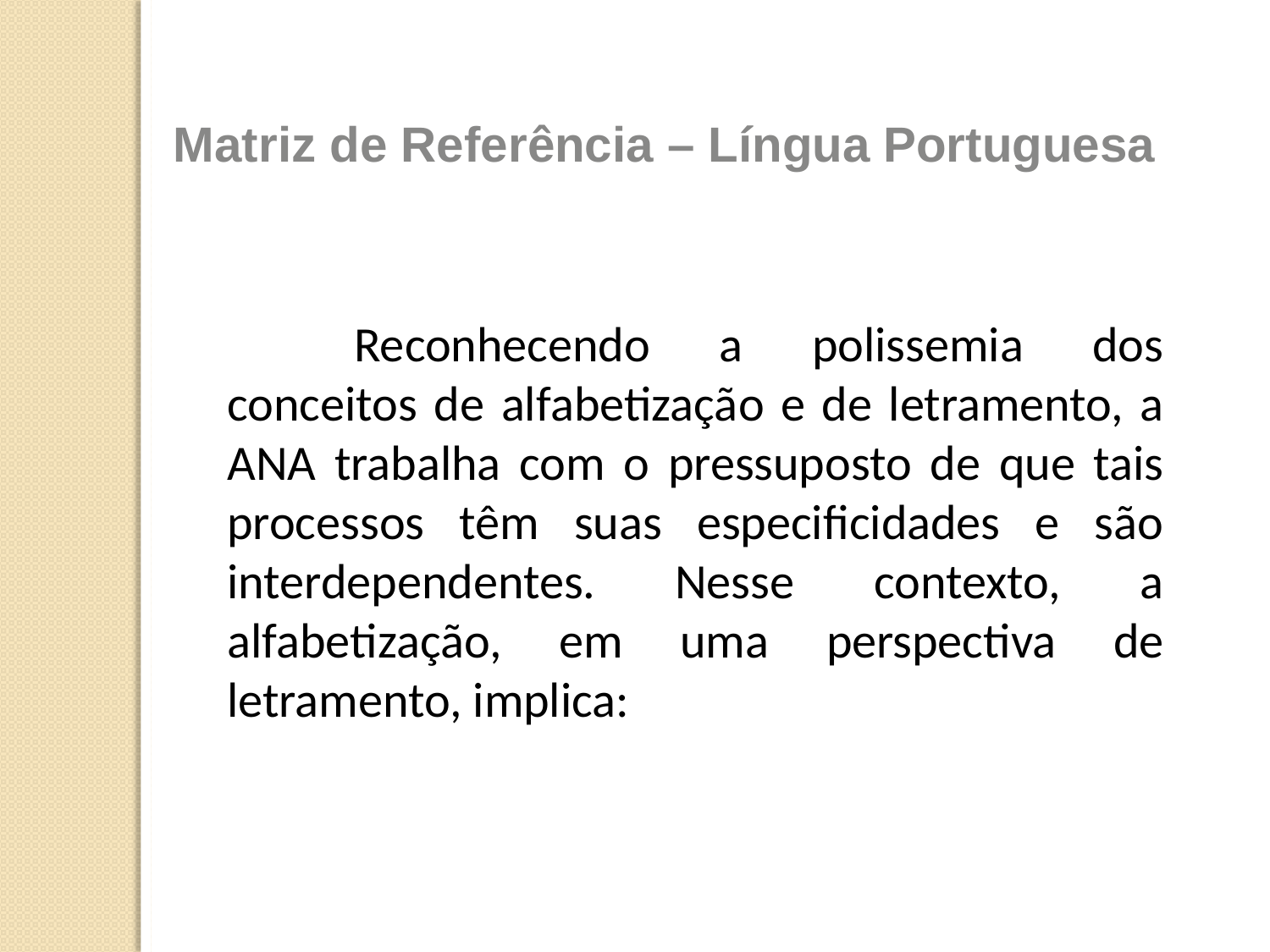

Matriz de Referência – Língua Portuguesa
	Reconhecendo a polissemia dos conceitos de alfabetização e de letramento, a ANA trabalha com o pressuposto de que tais processos têm suas especificidades e são interdependentes. Nesse contexto, a alfabetização, em uma perspectiva de letramento, implica: